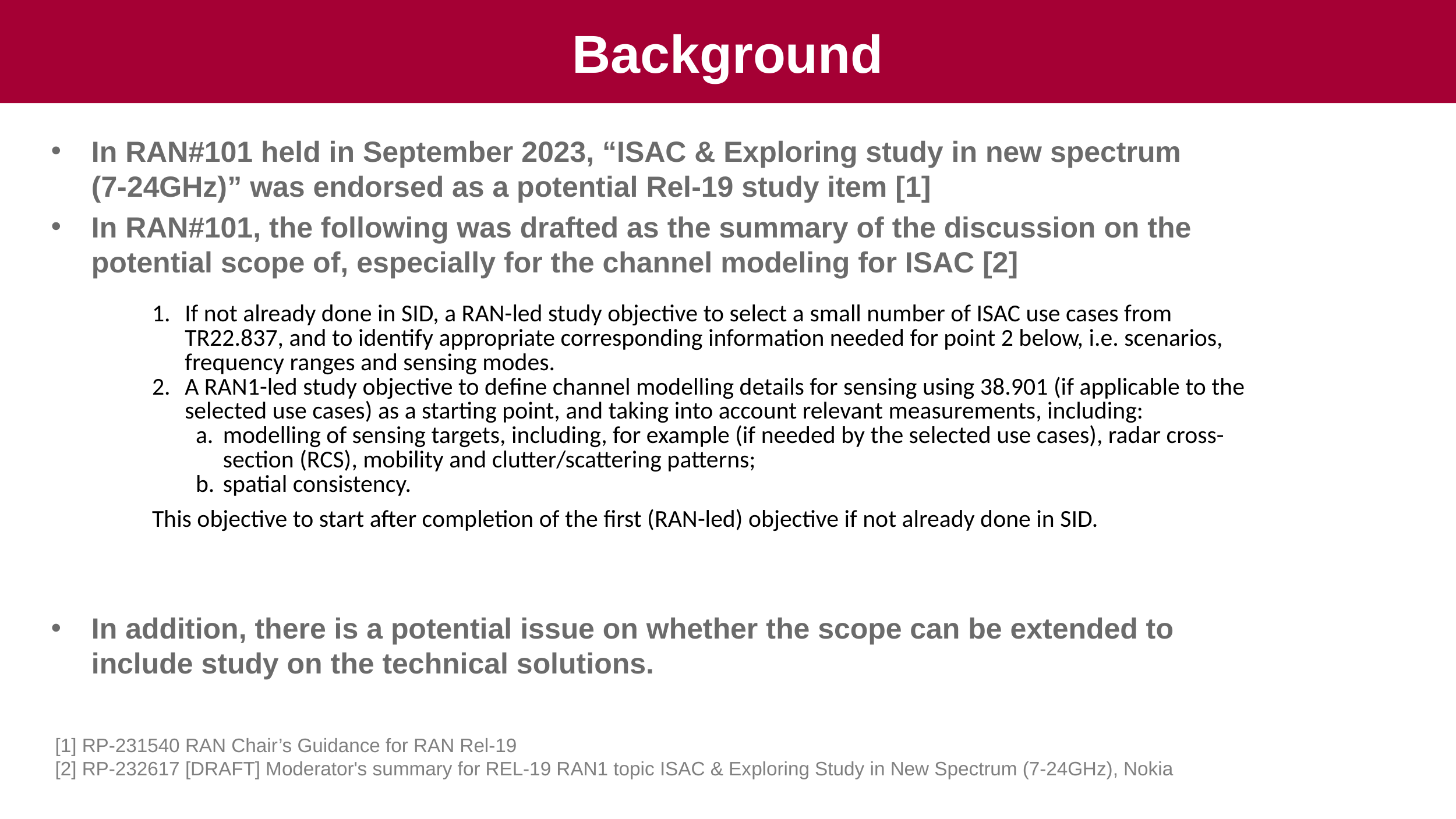

# Background
In RAN#101 held in September 2023, “ISAC & Exploring study in new spectrum (7-24GHz)” was endorsed as a potential Rel-19 study item [1]
In RAN#101, the following was drafted as the summary of the discussion on the potential scope of, especially for the channel modeling for ISAC [2]

In addition, there is a potential issue on whether the scope can be extended to include study on the technical solutions.

| If not already done in SID, a RAN-led study objective to select a small number of ISAC use cases from TR22.837, and to identify appropriate corresponding information needed for point 2 below, i.e. scenarios, frequency ranges and sensing modes. A RAN1-led study objective to define channel modelling details for sensing using 38.901 (if applicable to the selected use cases) as a starting point, and taking into account relevant measurements, including: modelling of sensing targets, including, for example (if needed by the selected use cases), radar cross-section (RCS), mobility and clutter/scattering patterns; spatial consistency. This objective to start after completion of the first (RAN-led) objective if not already done in SID. |
| --- |
[1] RP-231540 RAN Chair’s Guidance for RAN Rel-19
[2] RP-232617 [DRAFT] Moderator's summary for REL-19 RAN1 topic ISAC & Exploring Study in New Spectrum (7-24GHz), Nokia